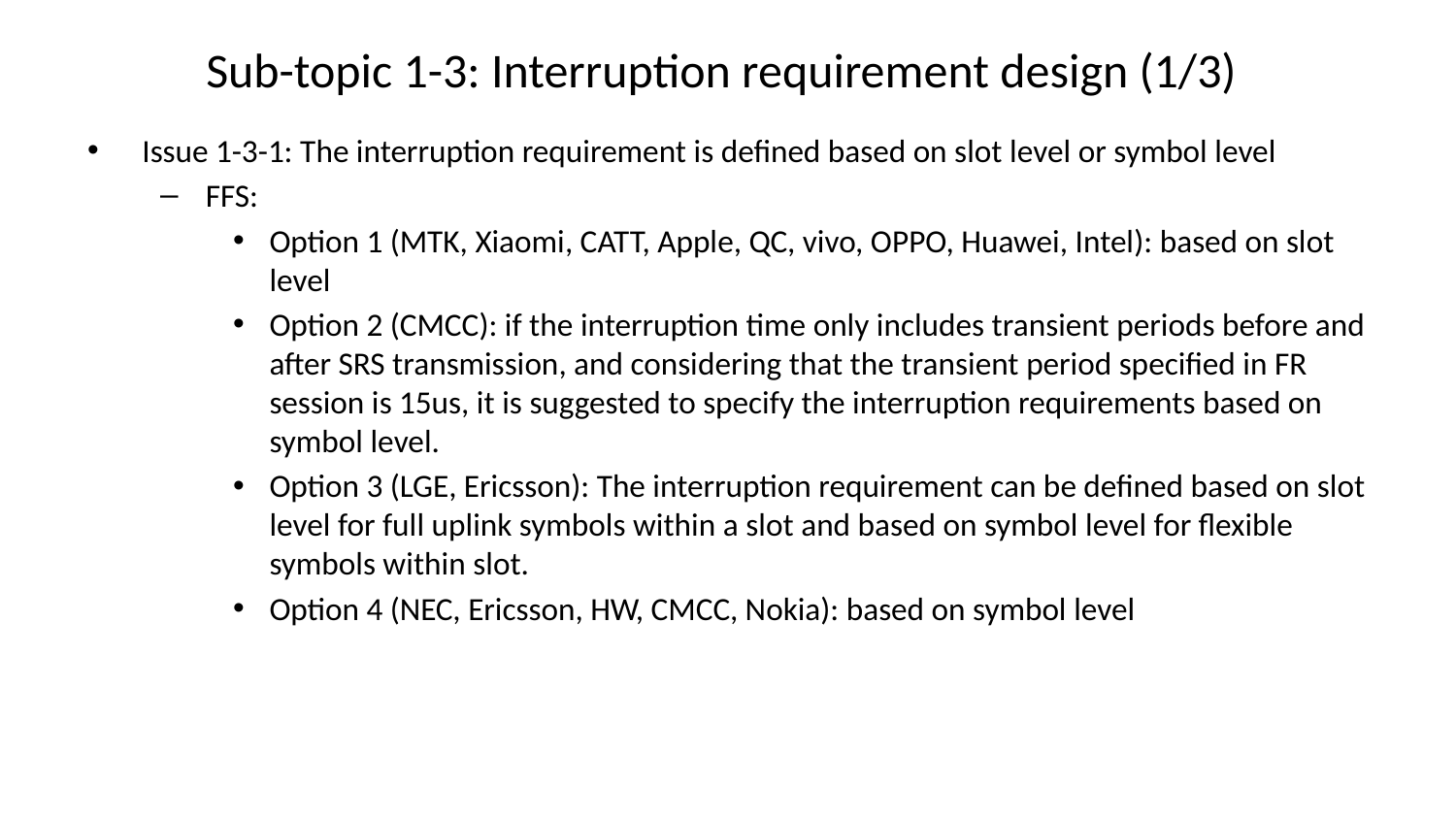

# Sub-topic 1-3: Interruption requirement design (1/3)
Issue 1-3-1: The interruption requirement is defined based on slot level or symbol level
FFS:
Option 1 (MTK, Xiaomi, CATT, Apple, QC, vivo, OPPO, Huawei, Intel): based on slot level
Option 2 (CMCC): if the interruption time only includes transient periods before and after SRS transmission, and considering that the transient period specified in FR session is 15us, it is suggested to specify the interruption requirements based on symbol level.
Option 3 (LGE, Ericsson): The interruption requirement can be defined based on slot level for full uplink symbols within a slot and based on symbol level for flexible symbols within slot.
Option 4 (NEC, Ericsson, HW, CMCC, Nokia): based on symbol level